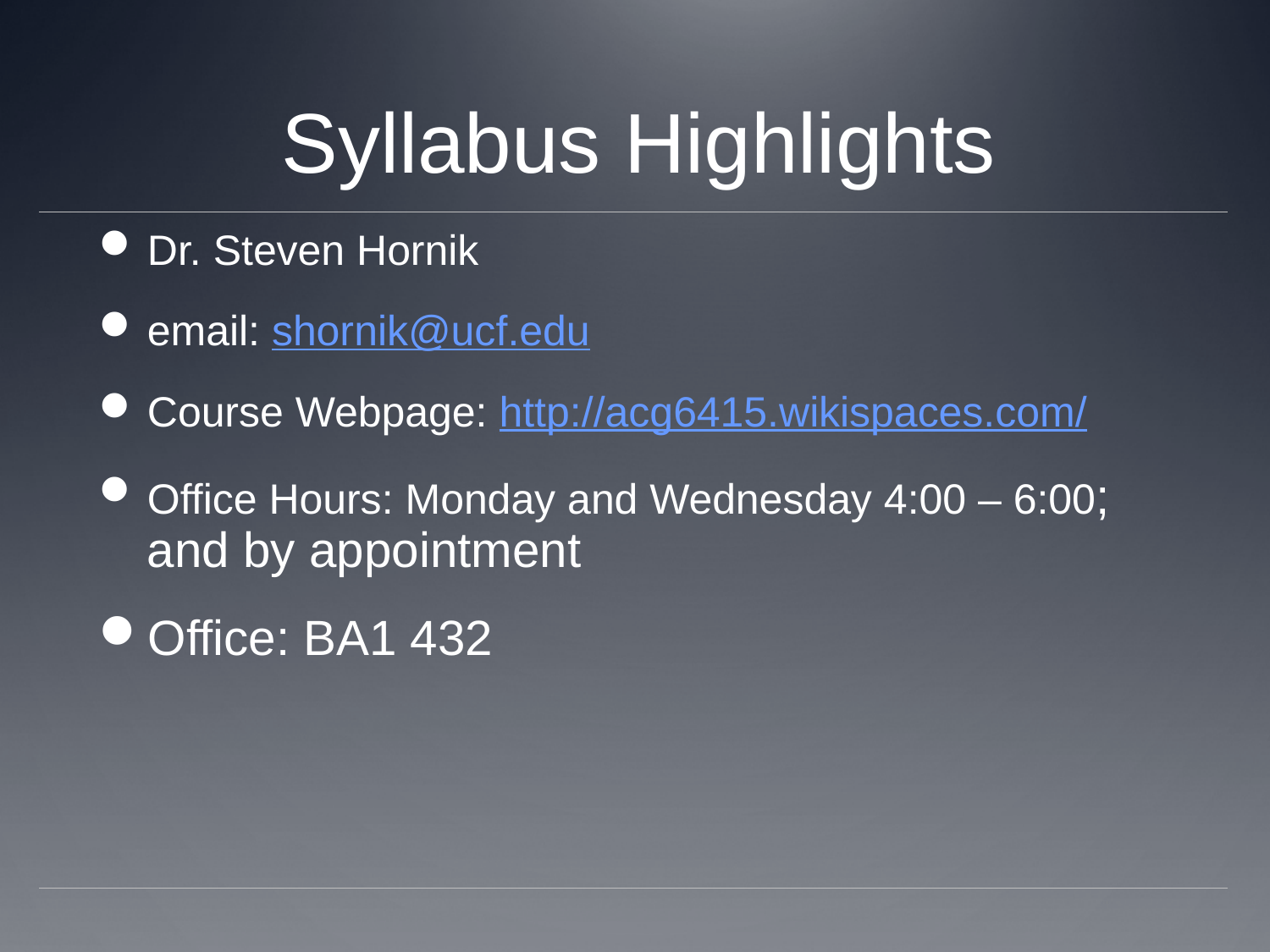

# Syllabus Highlights
Dr. Steven Hornik
email: shornik@ucf.edu
Course Webpage: http://acg6415.wikispaces.com/
Office Hours: Monday and Wednesday 4:00 – 6:00; and by appointment
Office: BA1 432